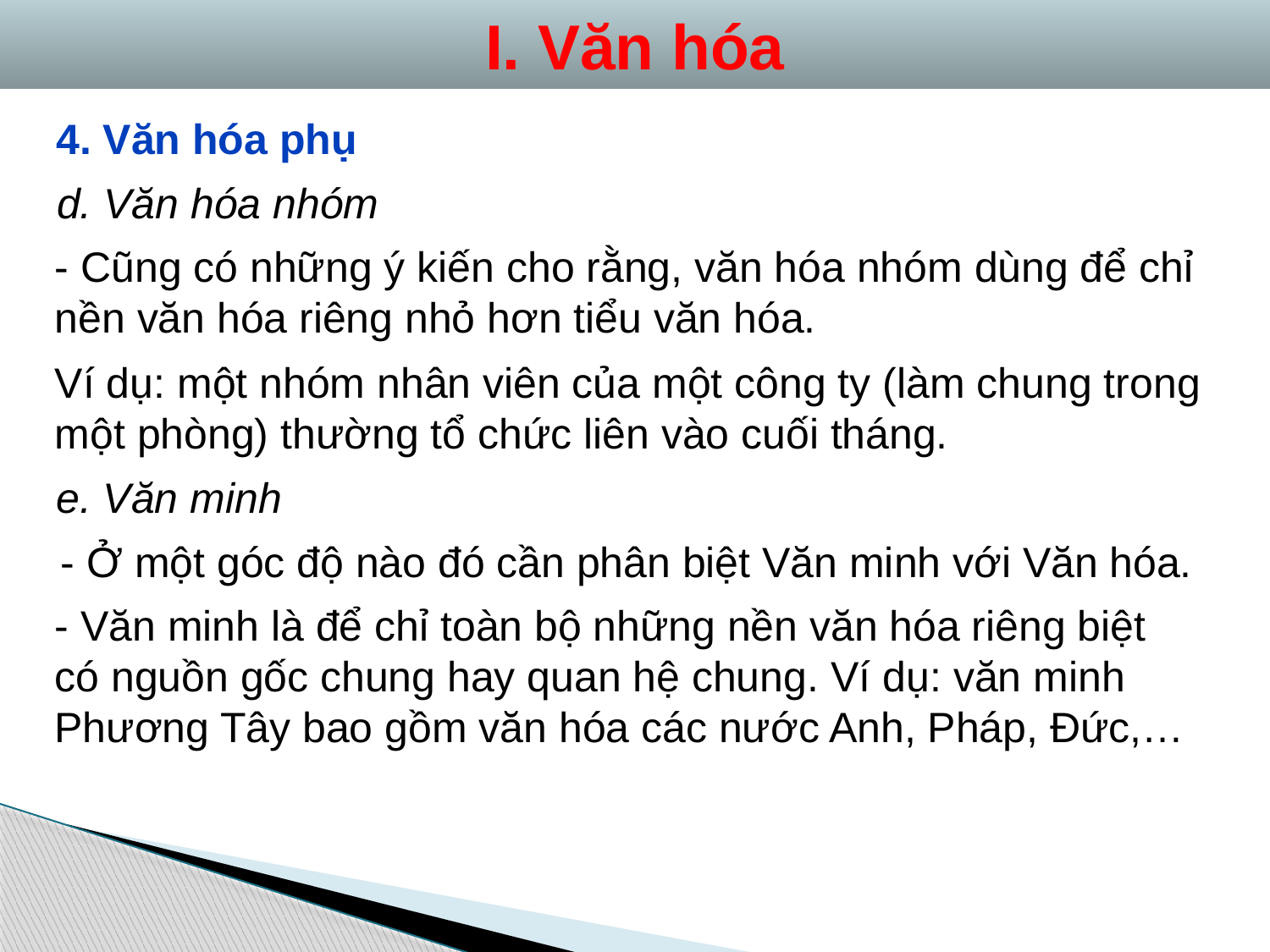

I. Văn hóa

4. Văn hóa phụ
d. Văn hóa nhóm
- Cũng có những ý kiến cho rằng, văn hóa nhóm dùng để chỉ nền văn hóa riêng nhỏ hơn tiểu văn hóa.
Ví dụ: một nhóm nhân viên của một công ty (làm chung trong một phòng) thường tổ chức liên vào cuối tháng.
e. Văn minh
- Ở một góc độ nào đó cần phân biệt Văn minh với Văn hóa.
- Văn minh là để chỉ toàn bộ những nền văn hóa riêng biệt có nguồn gốc chung hay quan hệ chung. Ví dụ: văn minh Phương Tây bao gồm văn hóa các nước Anh, Pháp, Đức,…